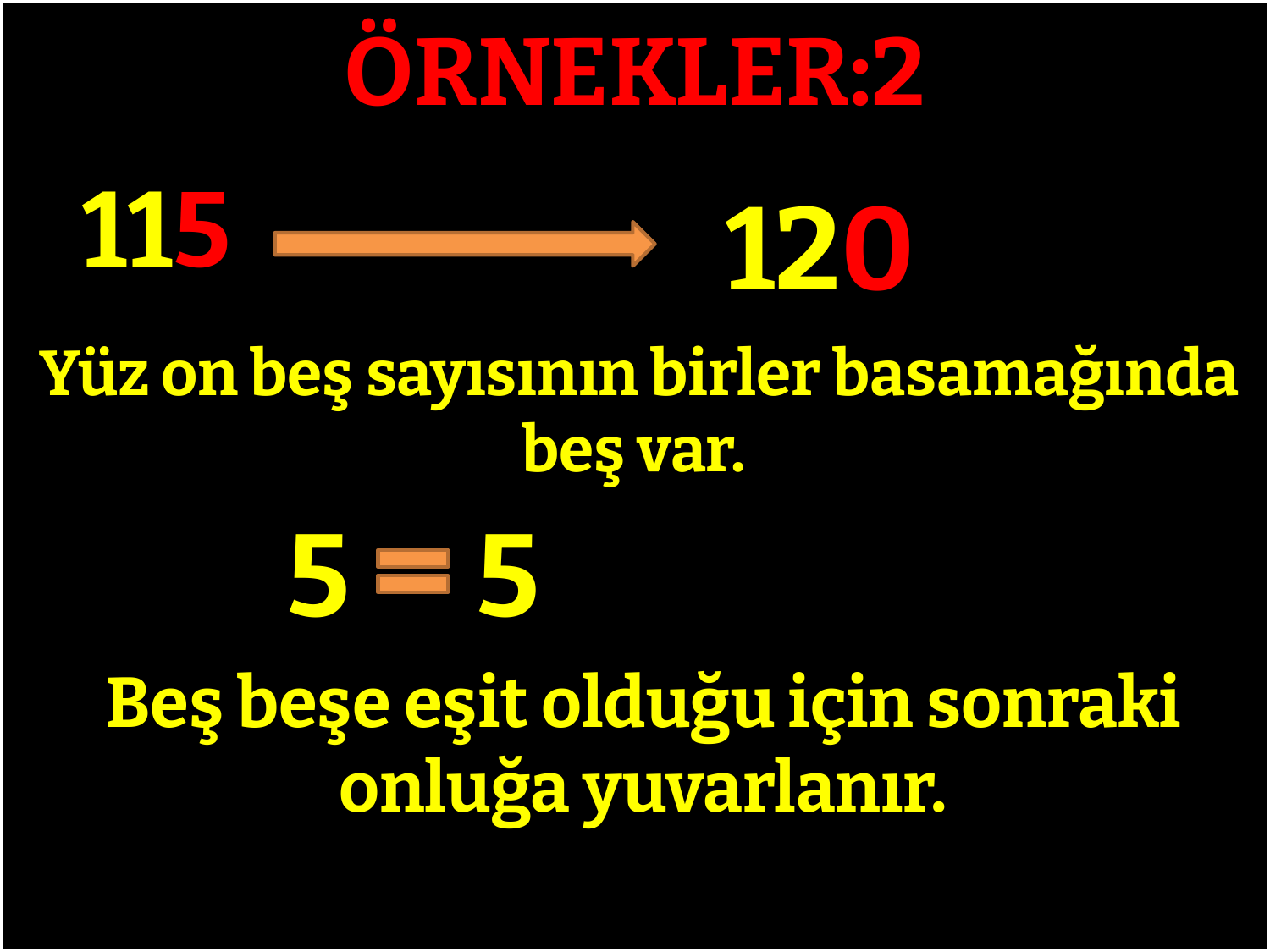

ÖRNEKLER:2
115
120

#
 Yüz on beş sayısının birler basamağında beş var.
5
5

Beş beşe eşit olduğu için sonraki onluğa yuvarlanır.